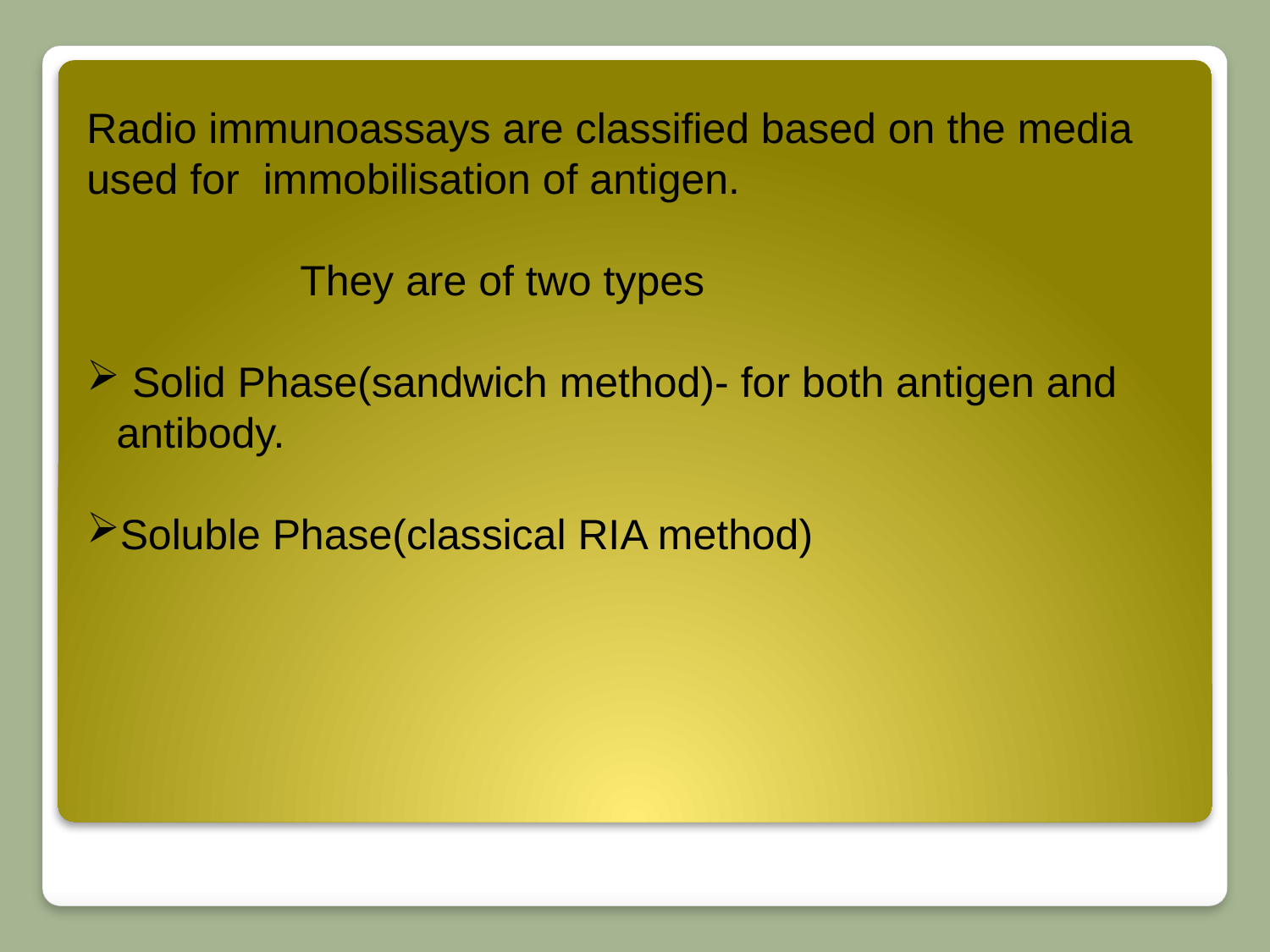

Radio immunoassays are classified based on the media used for  immobilisation of antigen.

                  They are of two types

 Solid Phase(sandwich method)- for both antigen and antibody.

Soluble Phase(classical RIA method)